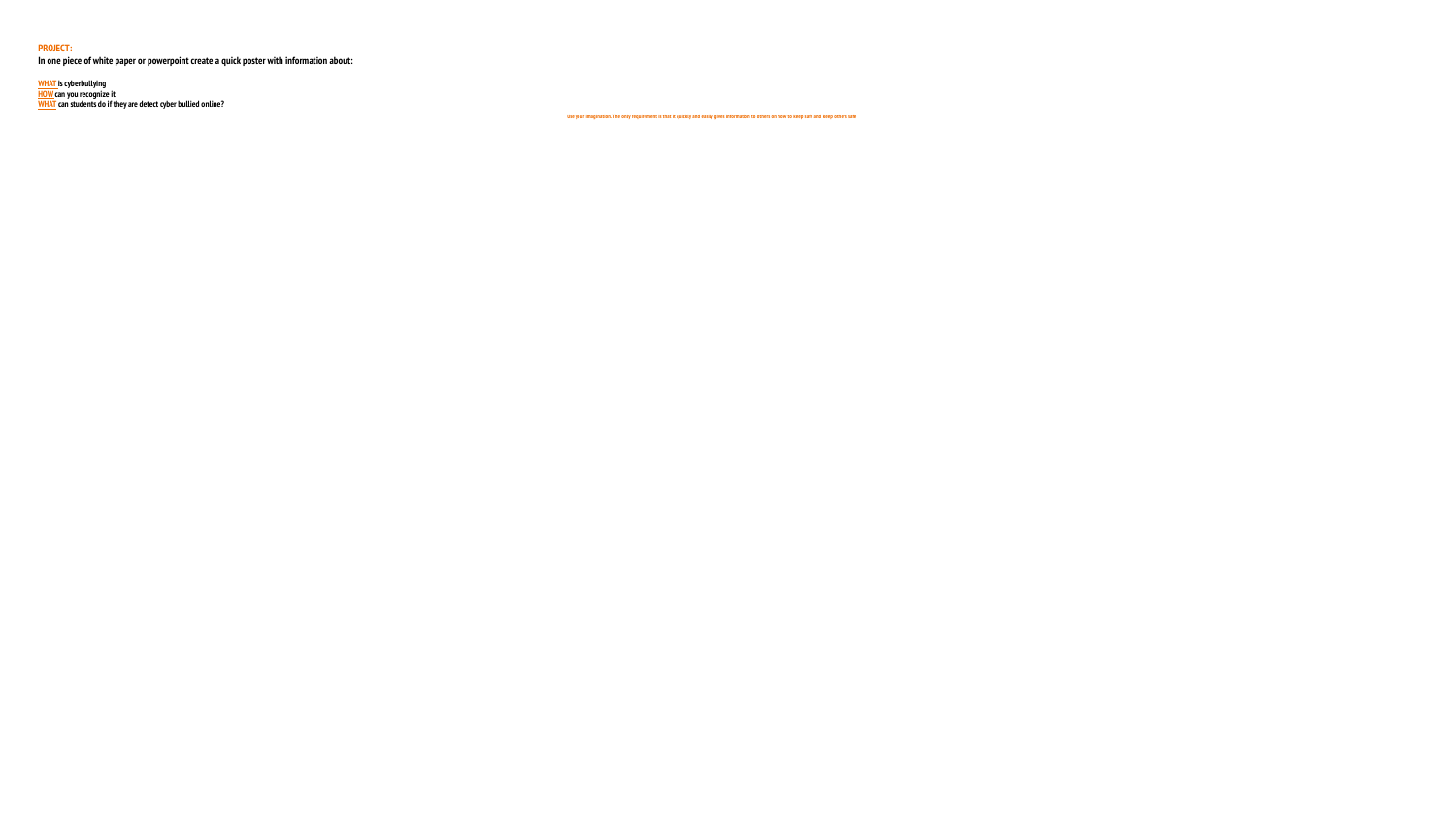

# PROJECT:
In one piece of white paper or powerpoint create a quick poster with information about:

WHAT is cyberbullying
HOW can you recognize it
WHAT can students do if they are detect cyber bullied online?
         Use your imagination. The only requirement is that it quickly and easily gives information to others on how to keep safe and keep others safe